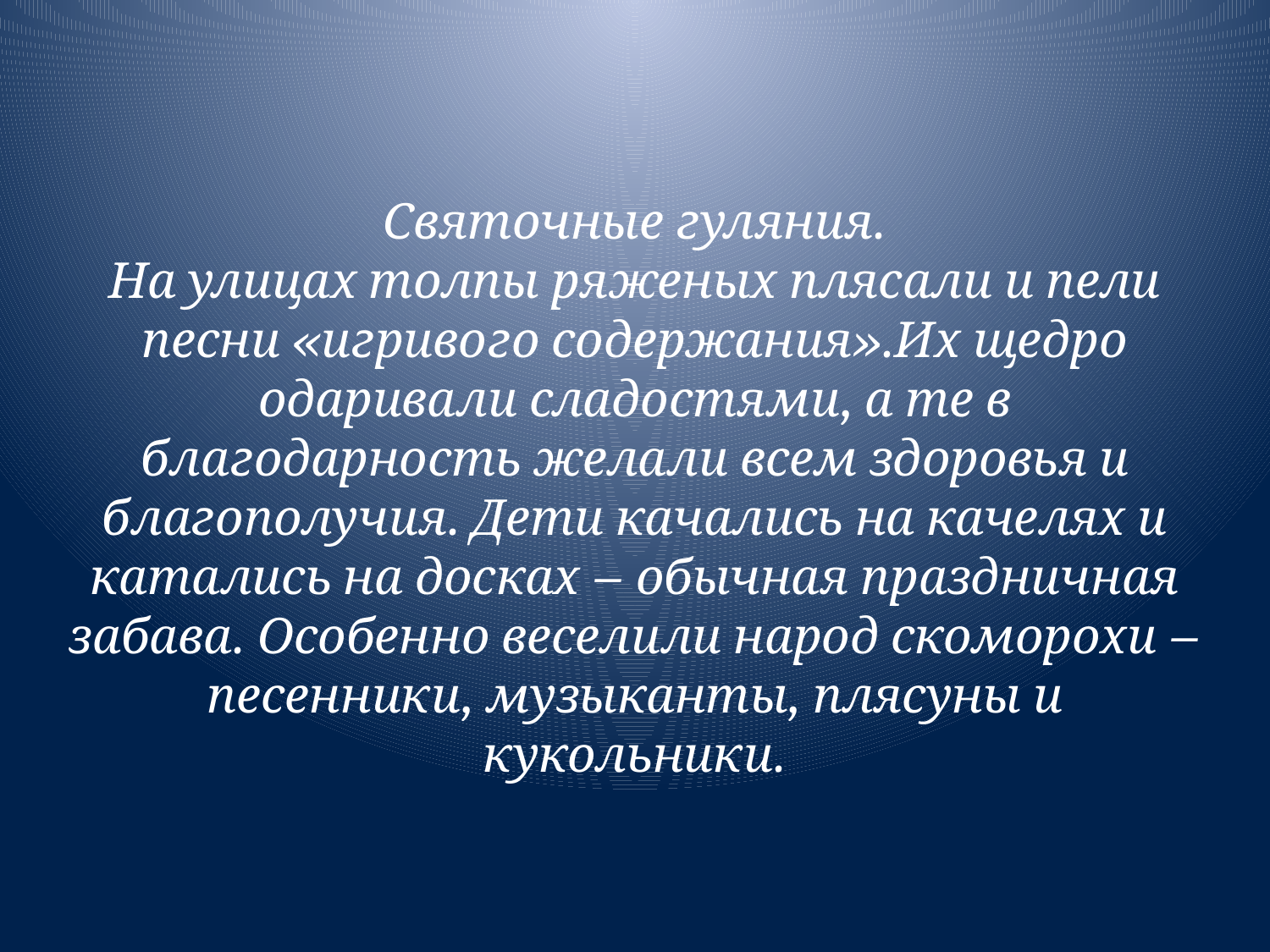

# Святочные гуляния. На улицах толпы ряженых плясали и пели песни «игривого содержания».Их щедро одаривали сладостями, а те в благодарность желали всем здоровья и благополучия. Дети качались на качелях и катались на досках – обычная праздничная забава. Особенно веселили народ скоморохи – песенники, музыканты, плясуны и кукольники.